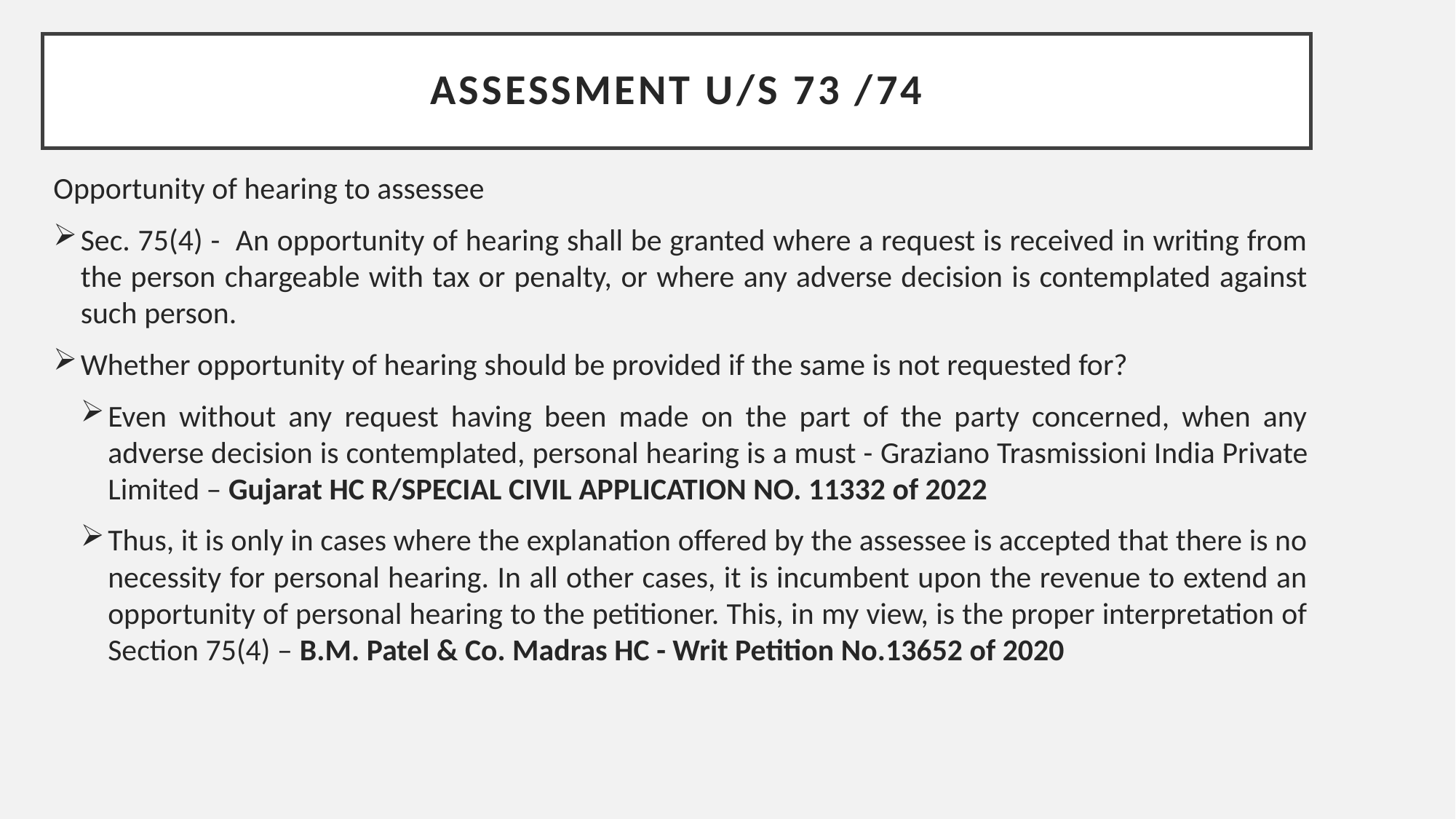

# Assessment u/s 73 /74
Opportunity of hearing to assessee
Sec. 75(4) -  An opportunity of hearing shall be granted where a request is received in writing from the person chargeable with tax or penalty, or where any adverse decision is contemplated against such person.
Whether opportunity of hearing should be provided if the same is not requested for?
Even without any request having been made on the part of the party concerned, when any adverse decision is contemplated, personal hearing is a must - Graziano Trasmissioni India Private Limited – Gujarat HC R/SPECIAL CIVIL APPLICATION NO. 11332 of 2022
Thus, it is only in cases where the explanation offered by the assessee is accepted that there is no necessity for personal hearing. In all other cases, it is incumbent upon the revenue to extend an opportunity of personal hearing to the petitioner. This, in my view, is the proper interpretation of Section 75(4) – B.M. Patel & Co. Madras HC - Writ Petition No.13652 of 2020